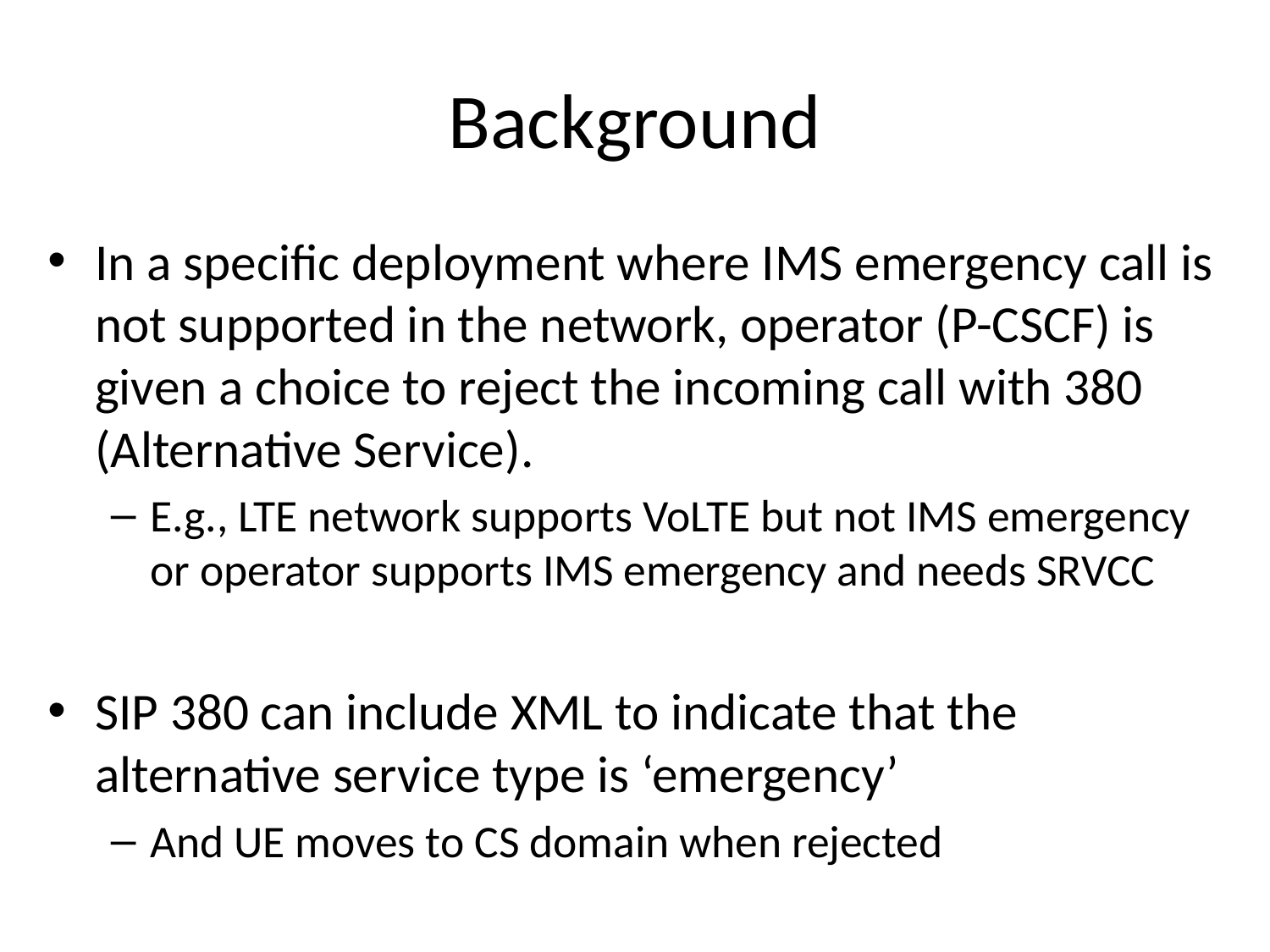

# Background
In a specific deployment where IMS emergency call is not supported in the network, operator (P-CSCF) is given a choice to reject the incoming call with 380 (Alternative Service).
E.g., LTE network supports VoLTE but not IMS emergency or operator supports IMS emergency and needs SRVCC

SIP 380 can include XML to indicate that the alternative service type is ‘emergency’
And UE moves to CS domain when rejected